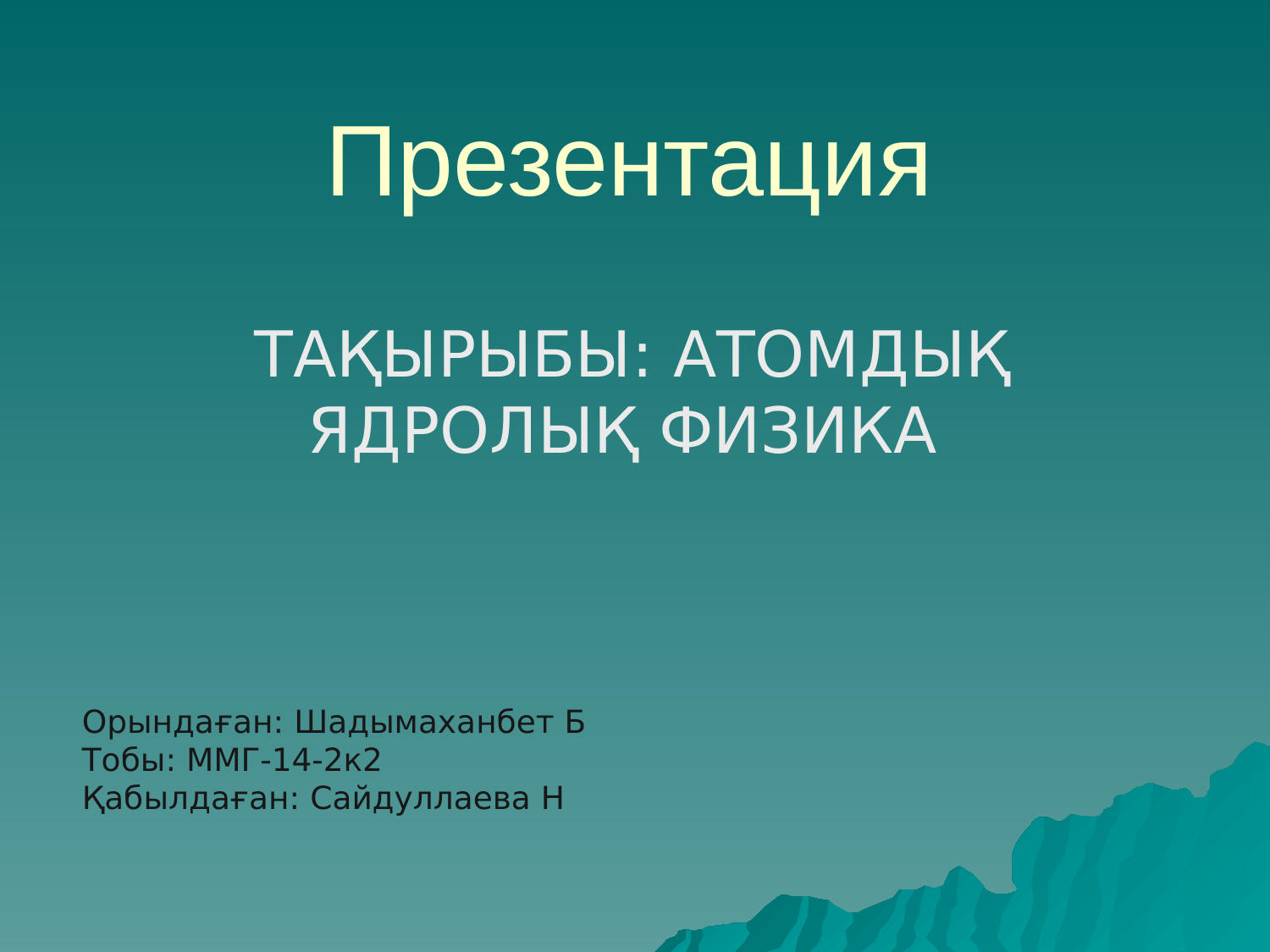

# Презентация
ТАҚЫРЫБЫ: АТОМДЫҚ ЯДРОЛЫҚ ФИЗИКА
Орындаған: Шадымаханбет Б
Тобы: ММГ-14-2к2
Қабылдаған: Сайдуллаева Н